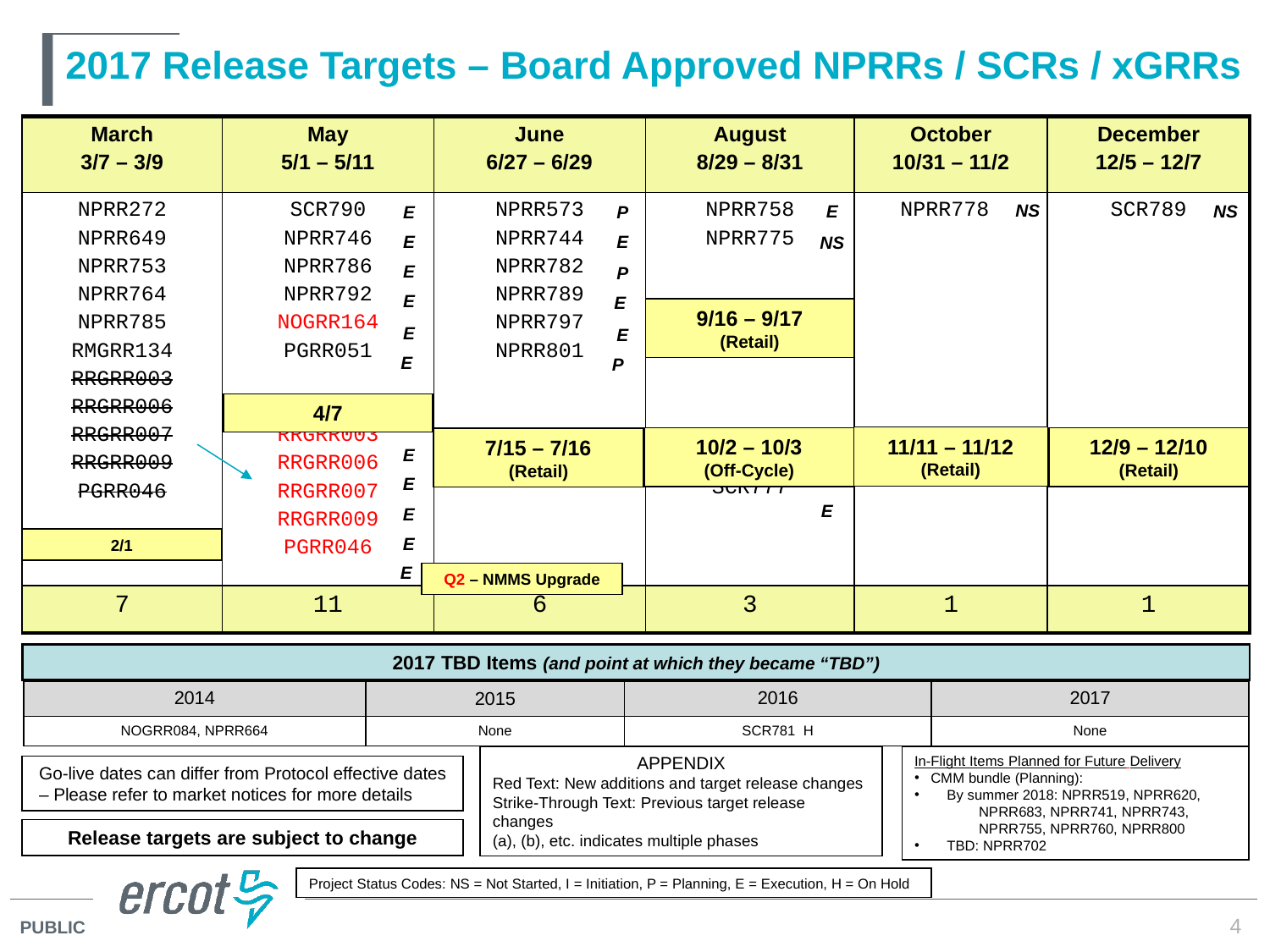

# 2017 Release Targets – Board Approved NPRRs / SCRs / xGRRs
| March 3/7 – 3/9 | May 5/1 – 5/11 | June 6/27 – 6/29 | August 8/29 – 8/31 | October 10/31 – 11/2 | December 12/5 – 12/7 |
| --- | --- | --- | --- | --- | --- |
| NPRR272 NPRR649 NPRR753 NPRR764 NPRR785 RMGRR134 RRGRR003 RRGRR006 RRGRR007 RRGRR009 PGRR046 NPRR790 | SCR790 NPRR746 NPRR786 NPRR792 NOGRR164 PGRR051 RRGRR003 RRGRR006 RRGRR007 RRGRR009 PGRR046 | NPRR573 NPRR744 NPRR782 NPRR789 NPRR797 NPRR801 | NPRR758 NPRR775 SCR777 | NPRR778 | SCR789 |
| 7 | 11 | 6 | 3 | 1 | 1 |
NS

E

NS

E

NS

P

E

P

E

E

P
E

E

E

E

E

E

9/16 – 9/17
(Retail)
4/7
11/11 – 11/12 (Retail)
10/2 – 10/3
(Off-Cycle)
12/9 – 12/10 (Retail)
7/15 – 7/16
(Retail)
E

E

E

E

E
2/1
Q2 – NMMS Upgrade
2017 TBD Items (and point at which they became “TBD”)
| 2014 | 2015 | 2016 | 2017 |
| --- | --- | --- | --- |
| NOGRR084, NPRR664 | None | SCR781 H | None |
In-Flight Items Planned for Future Delivery
CMM bundle (Planning):
    By summer 2018: NPRR519, NPRR620,
                NPRR683, NPRR741, NPRR743,
                NPRR755, NPRR760, NPRR800
    TBD: NPRR702
APPENDIX
Red Text: New additions and target release changes
Strike-Through Text: Previous target release changes
(a), (b), etc. indicates multiple phases
Go-live dates can differ from Protocol effective dates – Please refer to market notices for more details
Release targets are subject to change
Project Status Codes: NS = Not Started, I = Initiation, P = Planning, E = Execution, H = On Hold
4